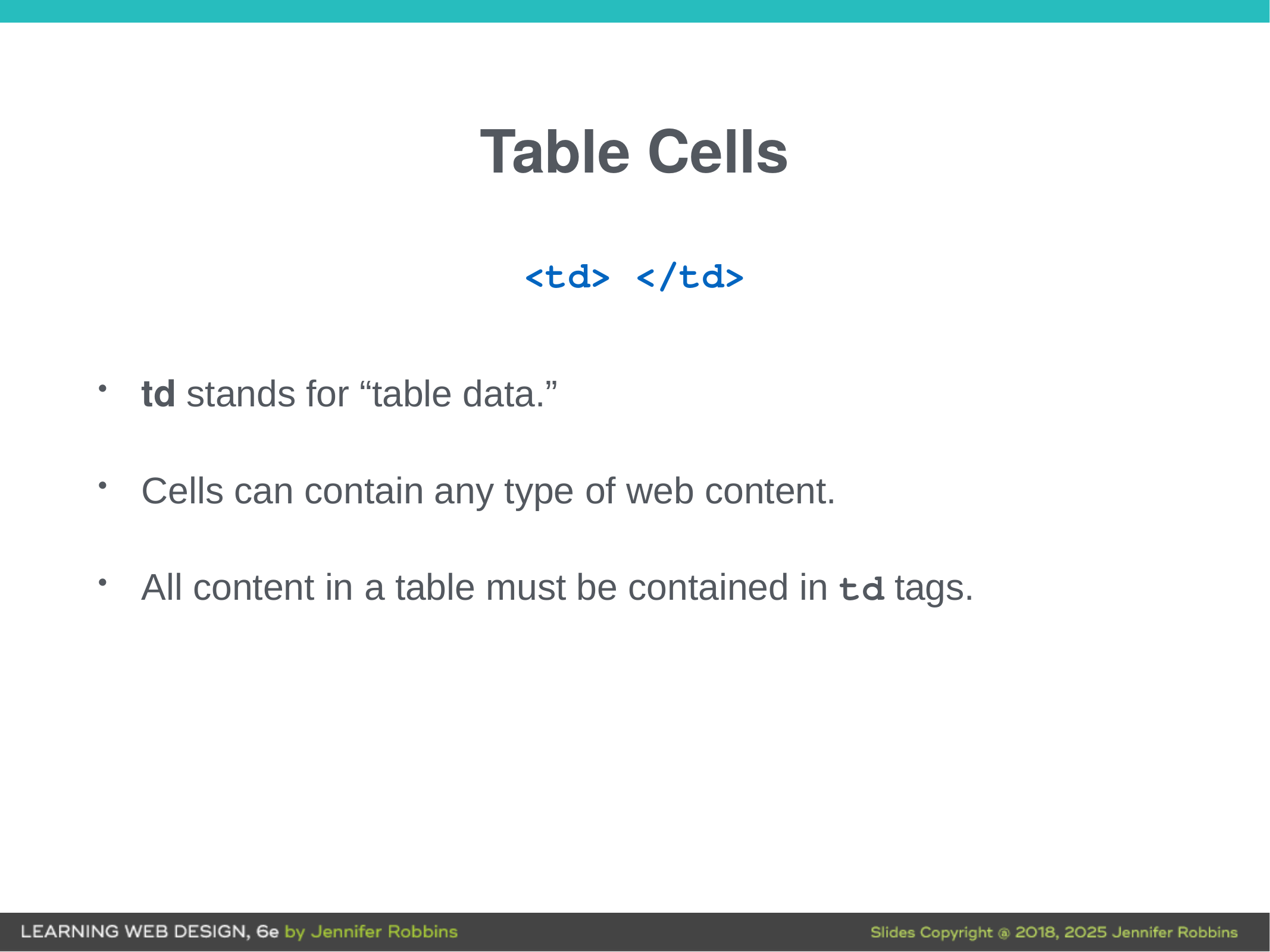

# Table Cells
<td> </td>
td stands for “table data.”
Cells can contain any type of web content.
All content in a table must be contained in td tags.